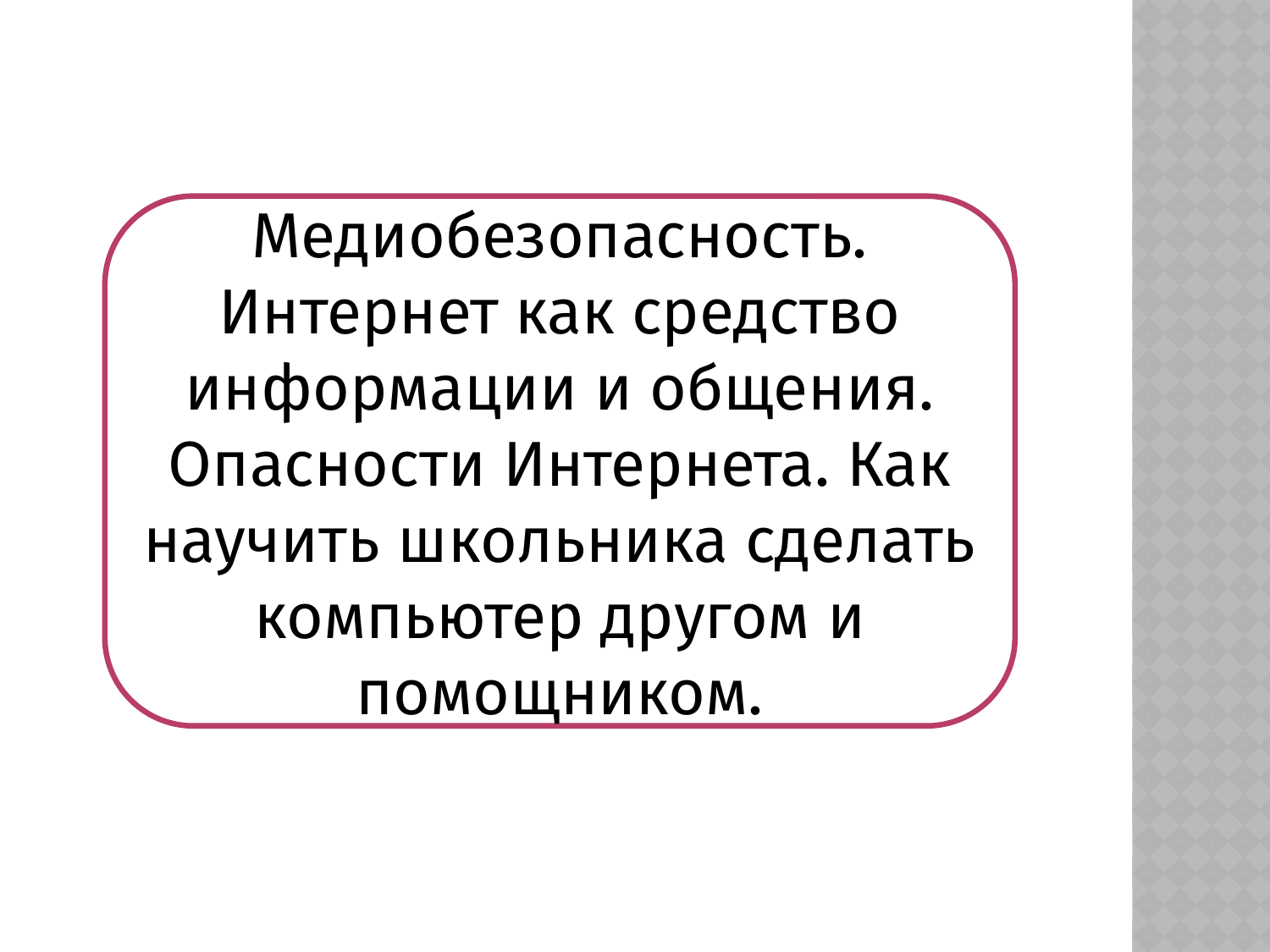

Медиобезопасность. Интернет как средство информации и общения. Опасности Интернета. Как научить школьника сделать компьютер другом и помощником.